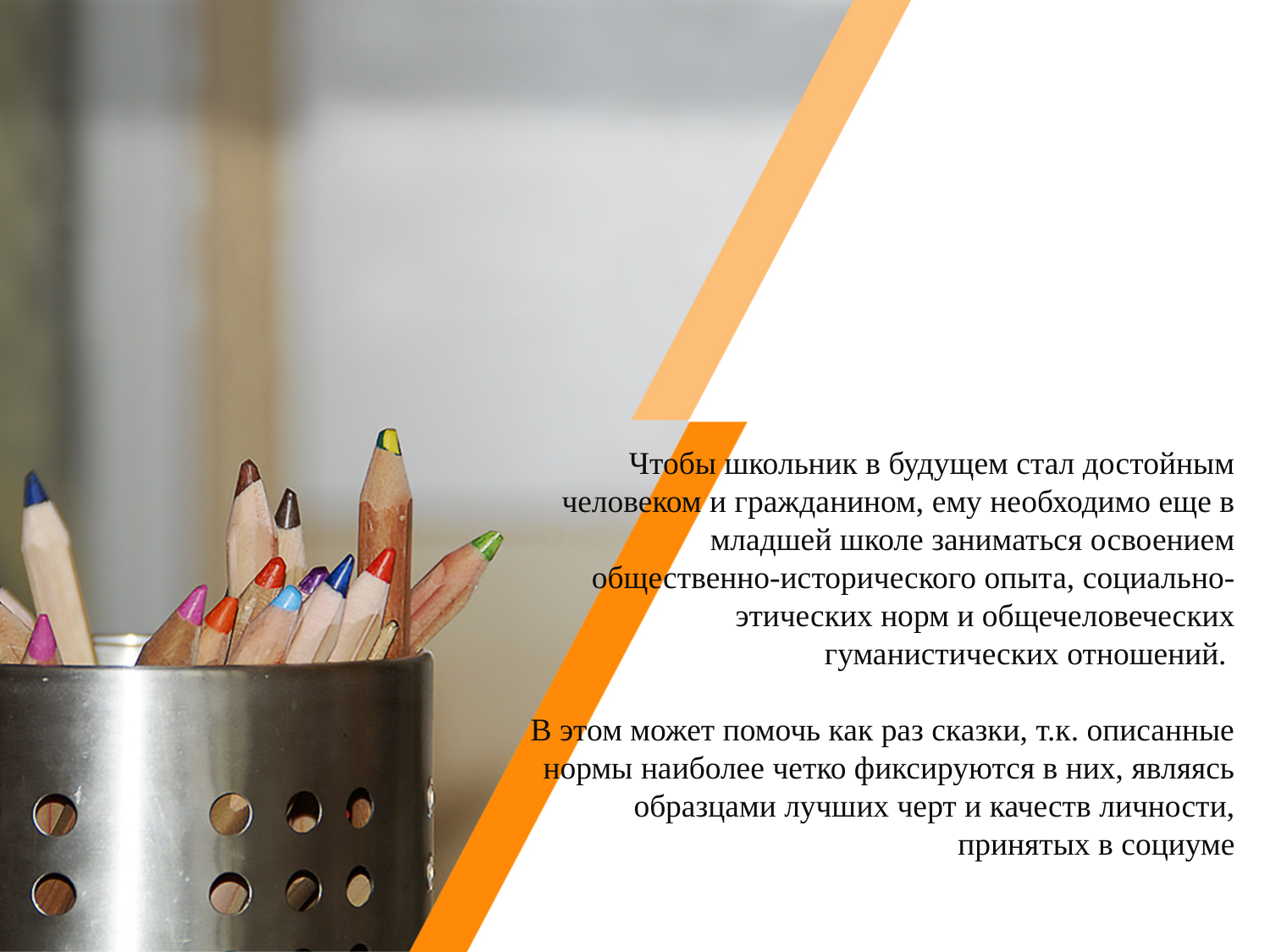

Чтобы школьник в будущем стал достойным человеком и гражданином, ему необходимо еще в младшей школе заниматься освоением общественно-исторического опыта, социально-этических норм и общечеловеческих гуманистических отношений.

В этом может помочь как раз сказки, т.к. описанные нормы наиболее четко фиксируются в них, являясь образцами лучших черт и качеств личности, принятых в социуме